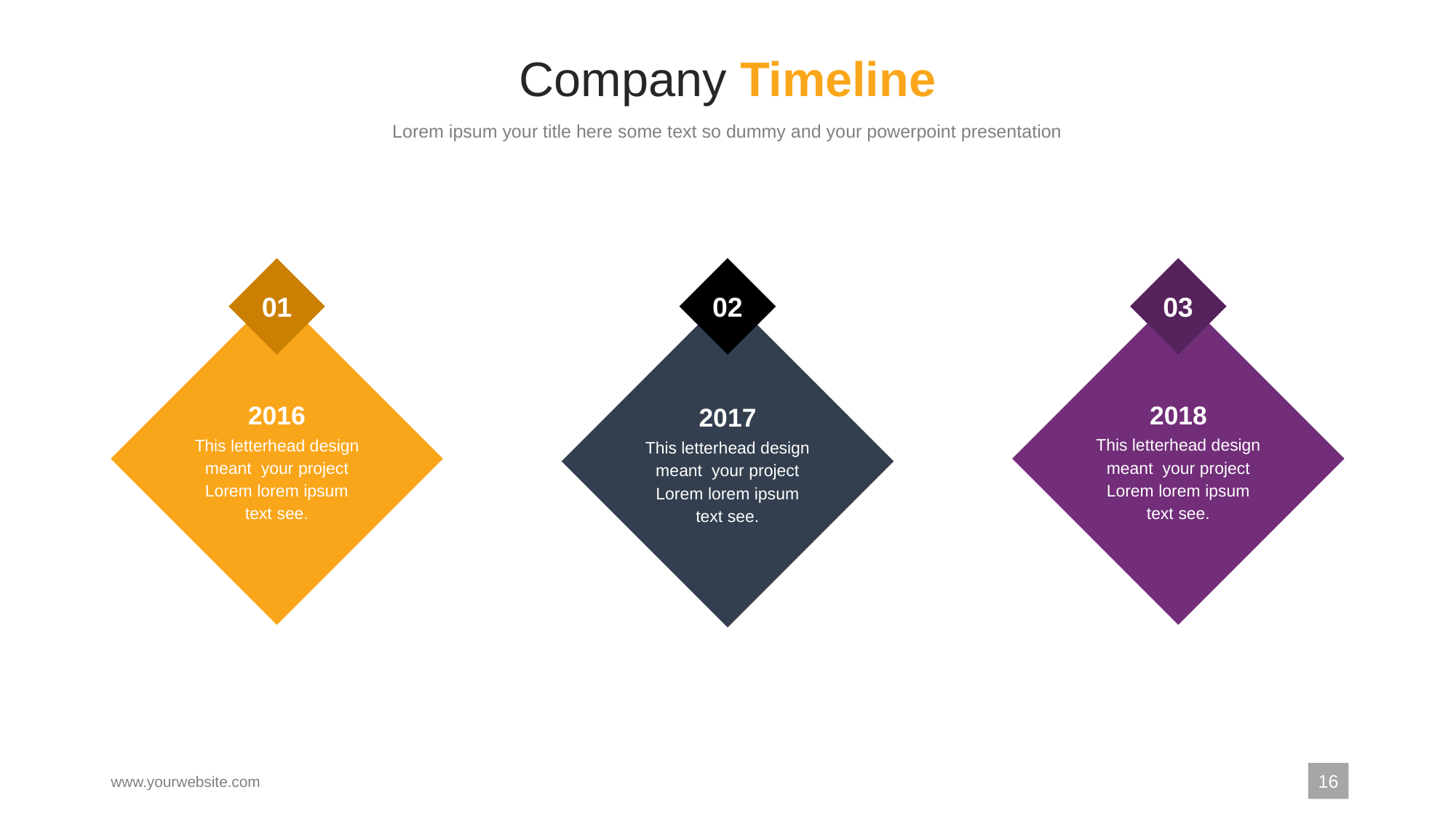

# Company Timeline
Lorem ipsum your title here some text so dummy and your powerpoint presentation

01
02
03

2018
This letterhead design meant  your project Lorem lorem ipsum text see.
2016
This letterhead design meant  your project Lorem lorem ipsum text see.
2017
This letterhead design meant  your project Lorem lorem ipsum text see.
16
www.yourwebsite.com